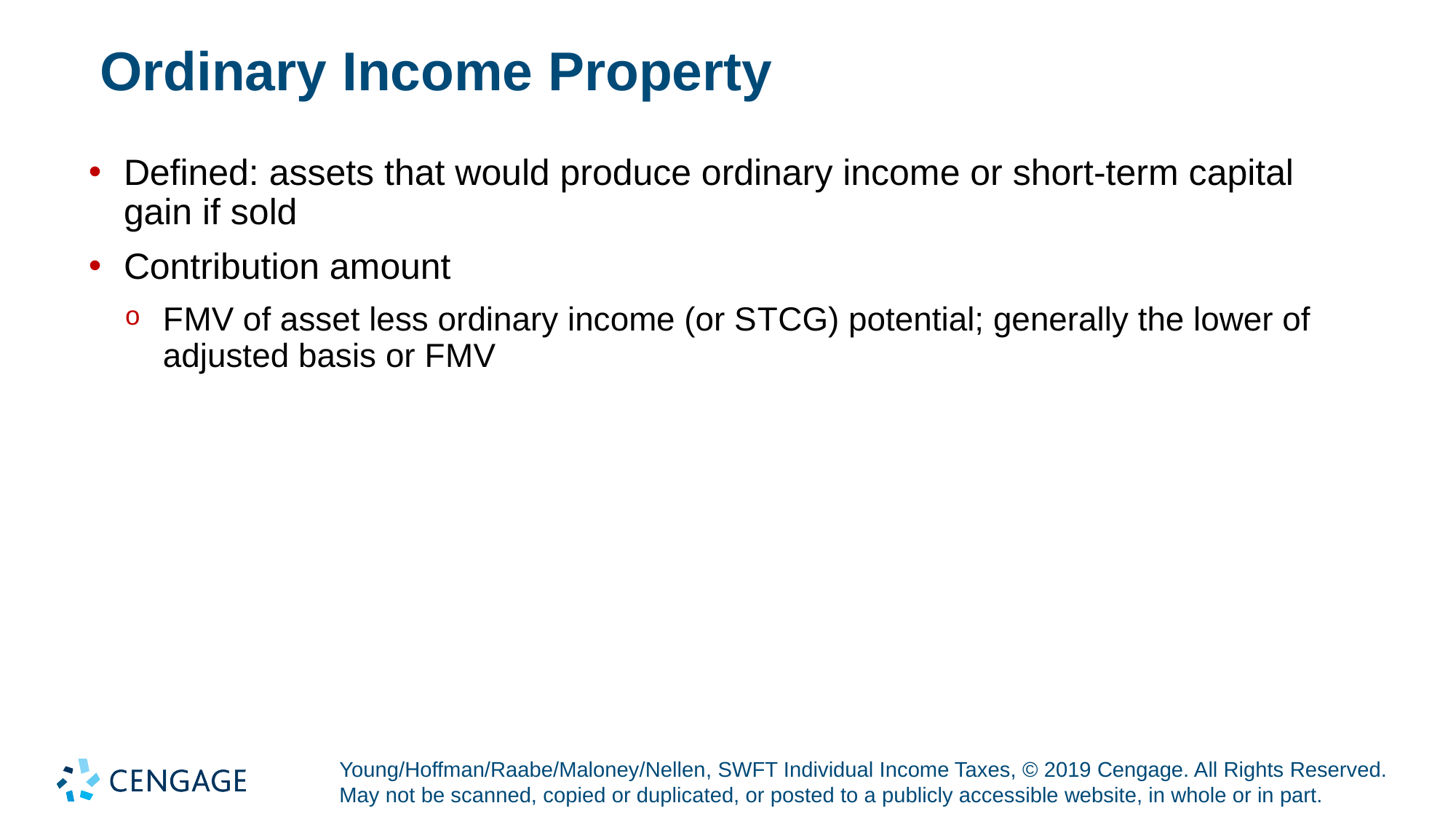

# Ordinary Income Property
Defined: assets that would produce ordinary income or short-term capital gain if sold
Contribution amount
F M V of asset less ordinary income (or S T C G) potential; generally the lower of adjusted basis or F M V